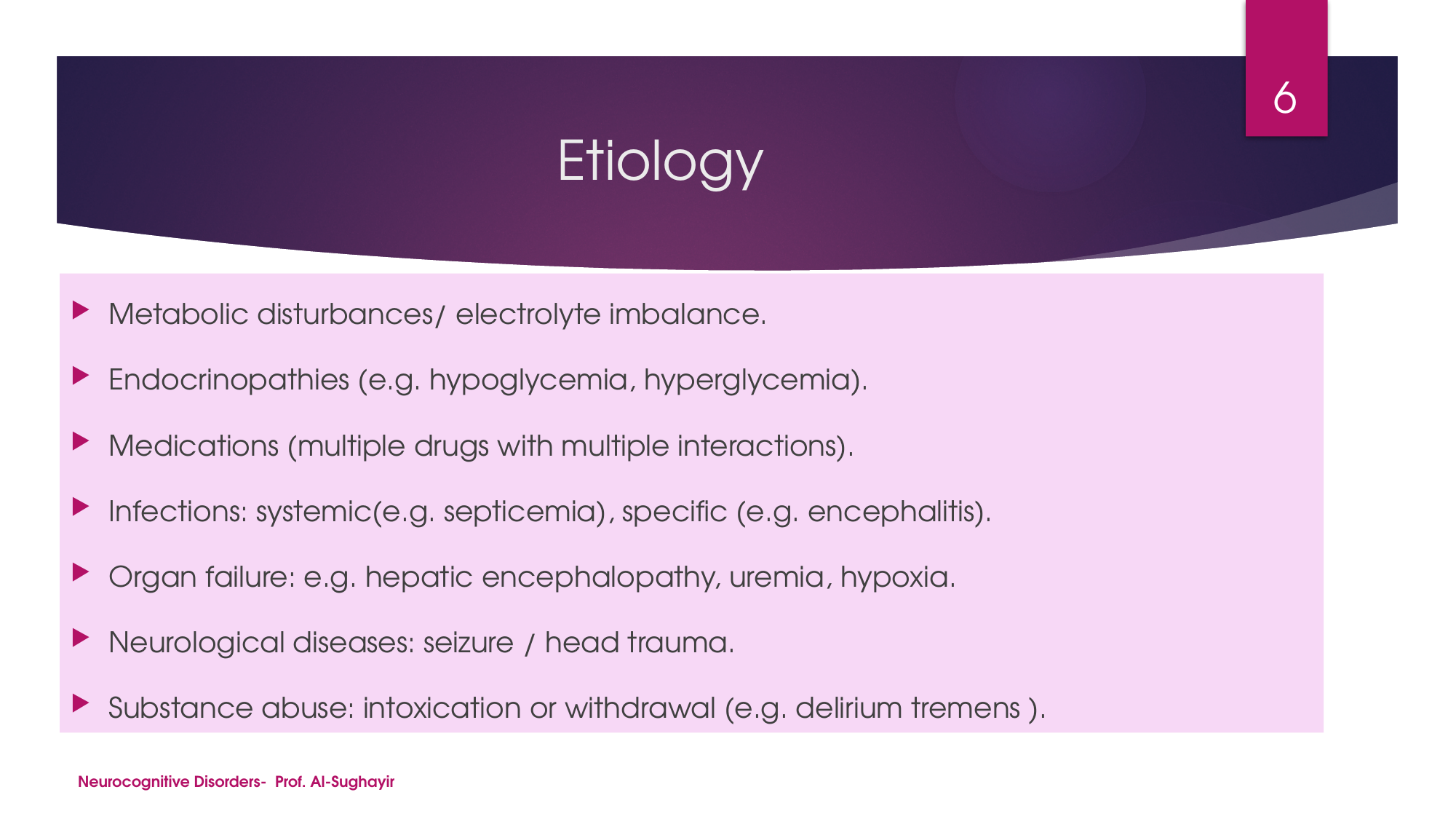

6
# Etiology
Metabolic disturbances/ electrolyte imbalance.
Endocrinopathies (e.g. hypoglycemia, hyperglycemia).
Medications (multiple drugs with multiple interactions).
Infections: systemic(e.g. septicemia), specific (e.g. encephalitis).
Organ failure: e.g. hepatic encephalopathy, uremia, hypoxia.
Neurological diseases: seizure / head trauma.
Substance abuse: intoxication or withdrawal (e.g. delirium tremens ).

Neurocognitive Disorders-  Prof. Al-Sughayir